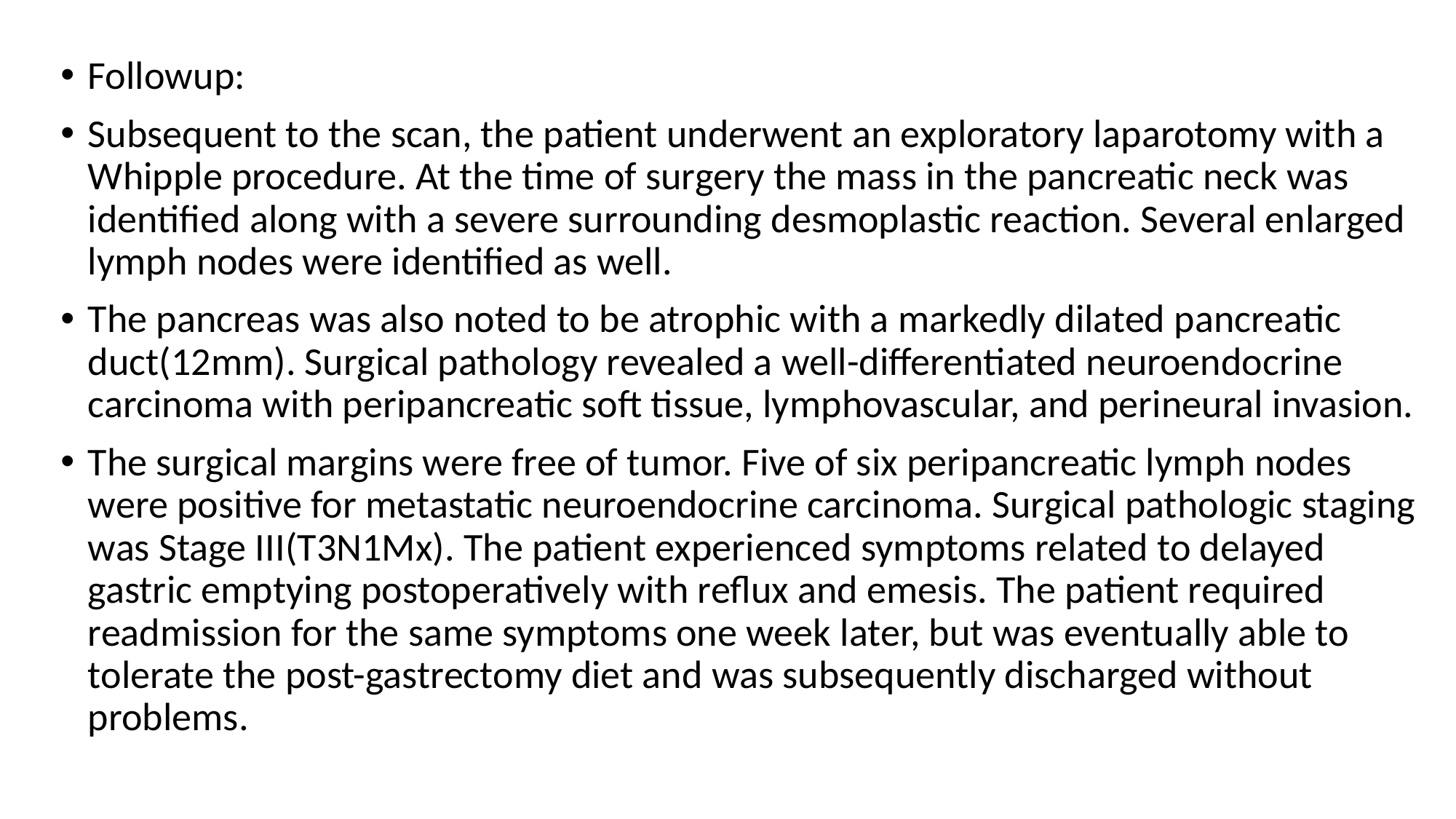

Followup:
Subsequent to the scan, the patient underwent an exploratory laparotomy with a Whipple procedure. At the time of surgery the mass in the pancreatic neck was identified along with a severe surrounding desmoplastic reaction. Several enlarged lymph nodes were identified as well.
The pancreas was also noted to be atrophic with a markedly dilated pancreatic duct(12mm). Surgical pathology revealed a well-differentiated neuroendocrine carcinoma with peripancreatic soft tissue, lymphovascular, and perineural invasion.
The surgical margins were free of tumor. Five of six peripancreatic lymph nodes were positive for metastatic neuroendocrine carcinoma. Surgical pathologic staging was Stage III(T3N1Mx). The patient experienced symptoms related to delayed gastric emptying postoperatively with reflux and emesis. The patient required readmission for the same symptoms one week later, but was eventually able to tolerate the post-gastrectomy diet and was subsequently discharged without problems.